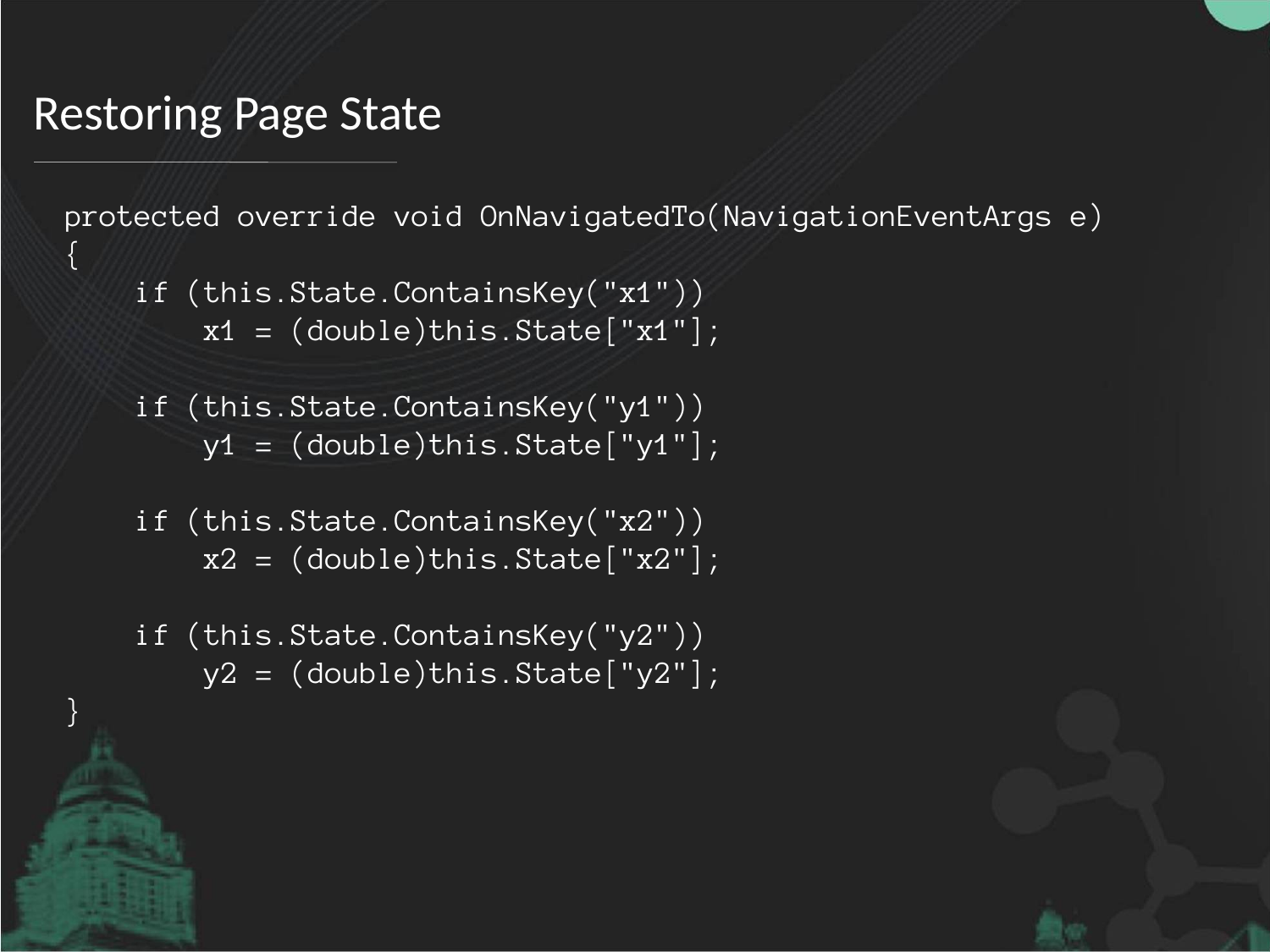

# Restoring Page State
protected override void OnNavigatedTo(NavigationEventArgs e)
{
    if (this.State.ContainsKey("x1"))
        x1 = (double)this.State["x1"];

    if (this.State.ContainsKey("y1"))
        y1 = (double)this.State["y1"];

    if (this.State.ContainsKey("x2"))
        x2 = (double)this.State["x2"];

    if (this.State.ContainsKey("y2"))
        y2 = (double)this.State["y2"];
}